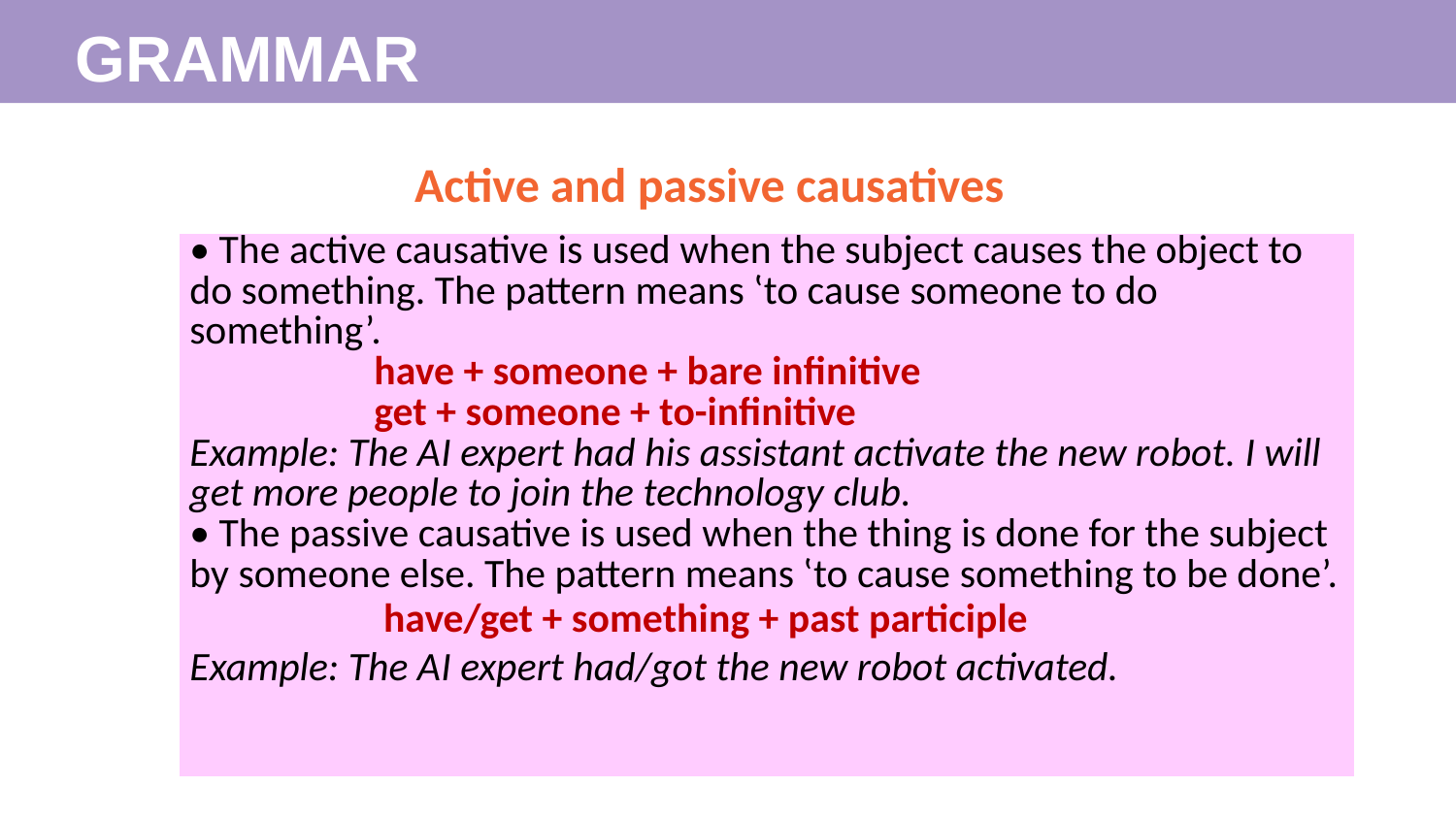

GRAMMAR
Active and passive causatives
| • The active causative is used when the subject causes the object to do something. The pattern means ‛to cause someone to do something’. have + someone + bare infinitive get + someone + to-infinitive Example: The AI expert had his assistant activate the new robot. I will get more people to join the technology club. • The passive causative is used when the thing is done for the subject by someone else. The pattern means ‛to cause something to be done’. have/get + something + past participle Example: The AI expert had/got the new robot activated. |
| --- |